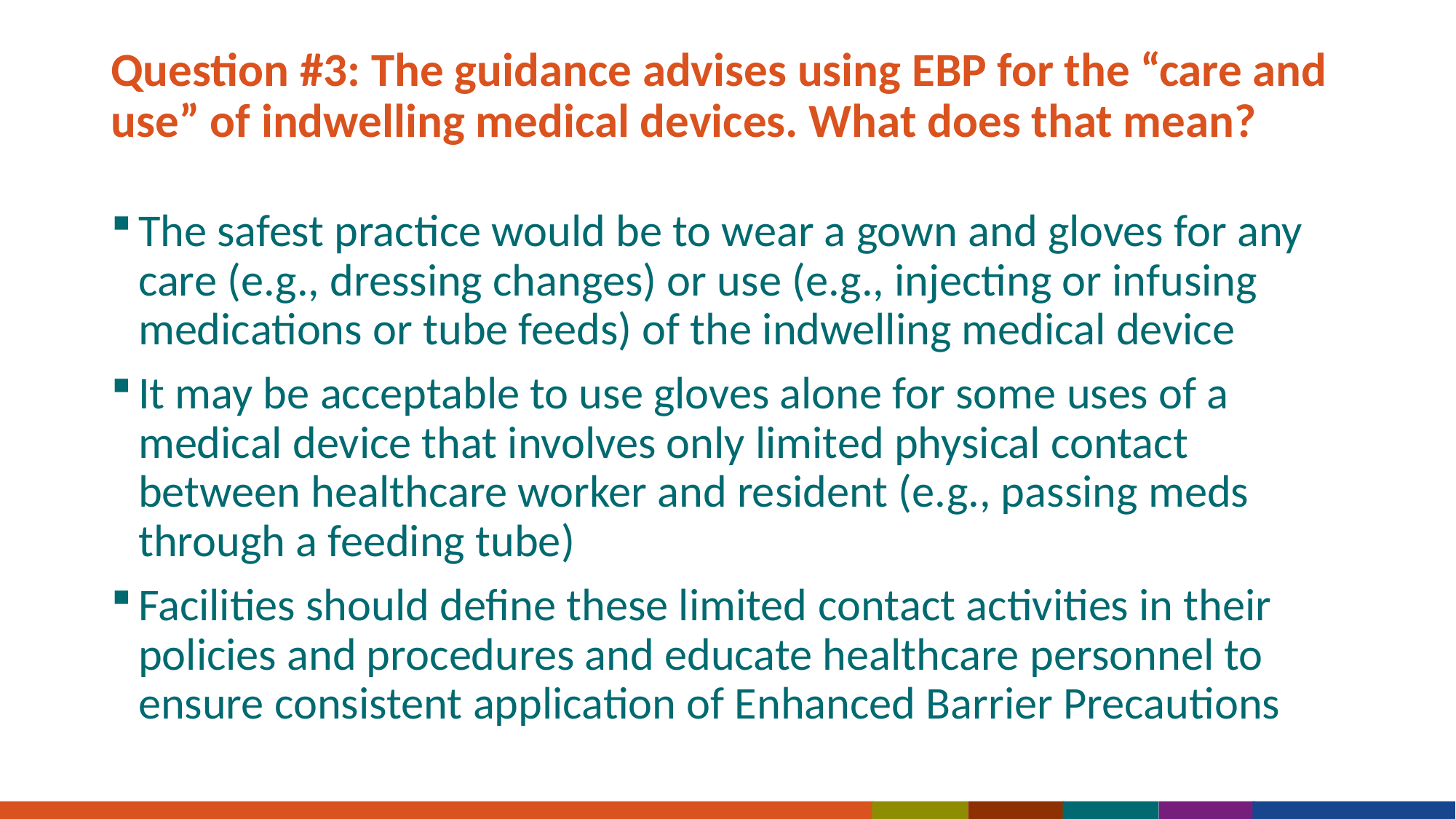

# Question #3: The guidance advises using EBP for the “care and use” of indwelling medical devices. What does that mean?
The safest practice would be to wear a gown and gloves for any care (e.g., dressing changes) or use (e.g., injecting or infusing medications or tube feeds) of the indwelling medical device
It may be acceptable to use gloves alone for some uses of a medical device that involves only limited physical contact between healthcare worker and resident (e.g., passing meds through a feeding tube)
Facilities should define these limited contact activities in their policies and procedures and educate healthcare personnel to ensure consistent application of Enhanced Barrier Precautions